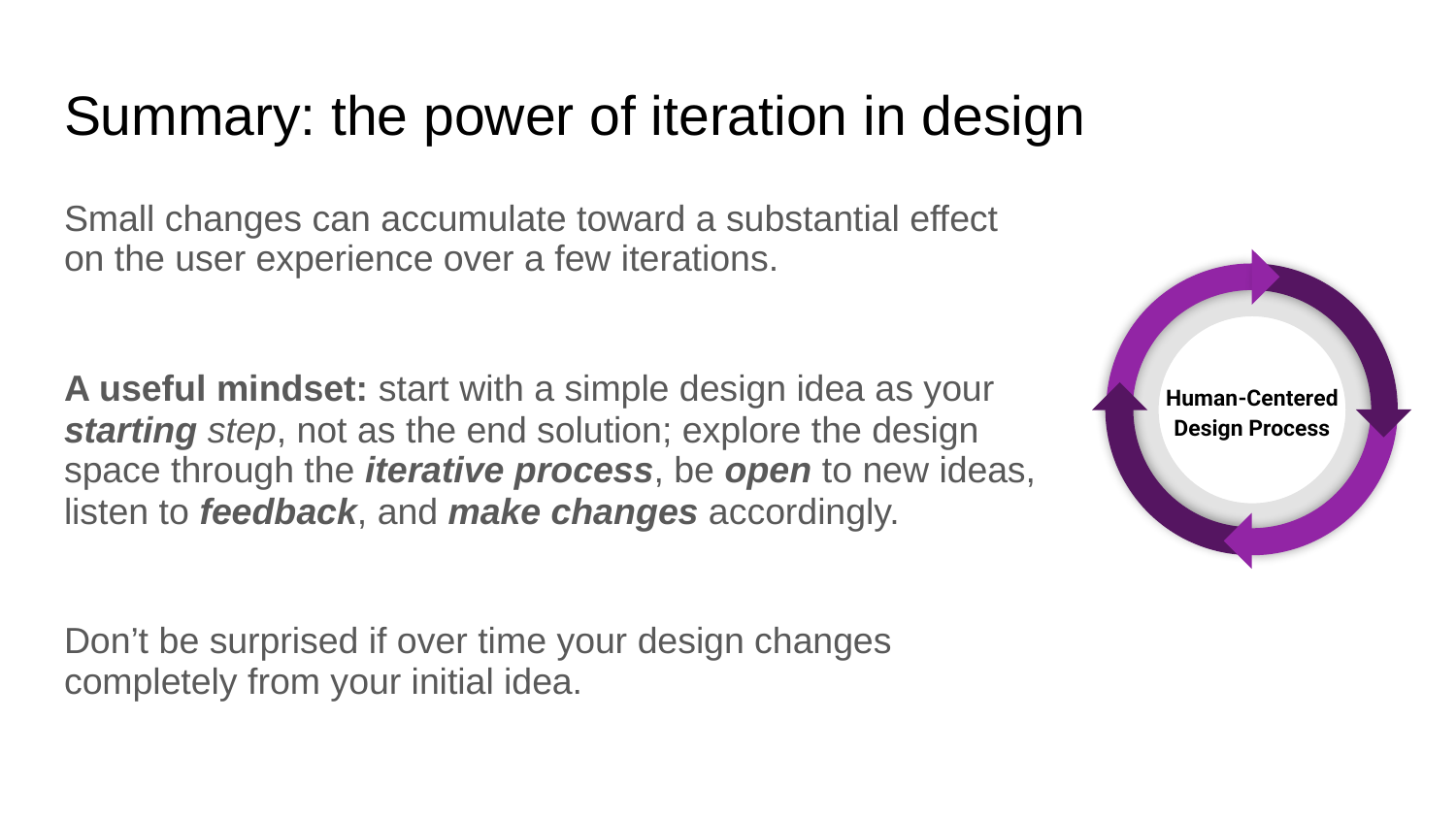

# Summary: the power of iteration in design
Small changes can accumulate toward a substantial effect on the user experience over a few iterations.

A useful mindset: start with a simple design idea as your starting step, not as the end solution; explore the design space through the iterative process, be open to new ideas, listen to feedback, and make changes accordingly.

Don’t be surprised if over time your design changes completely from your initial idea.

Human-Centered Design Process